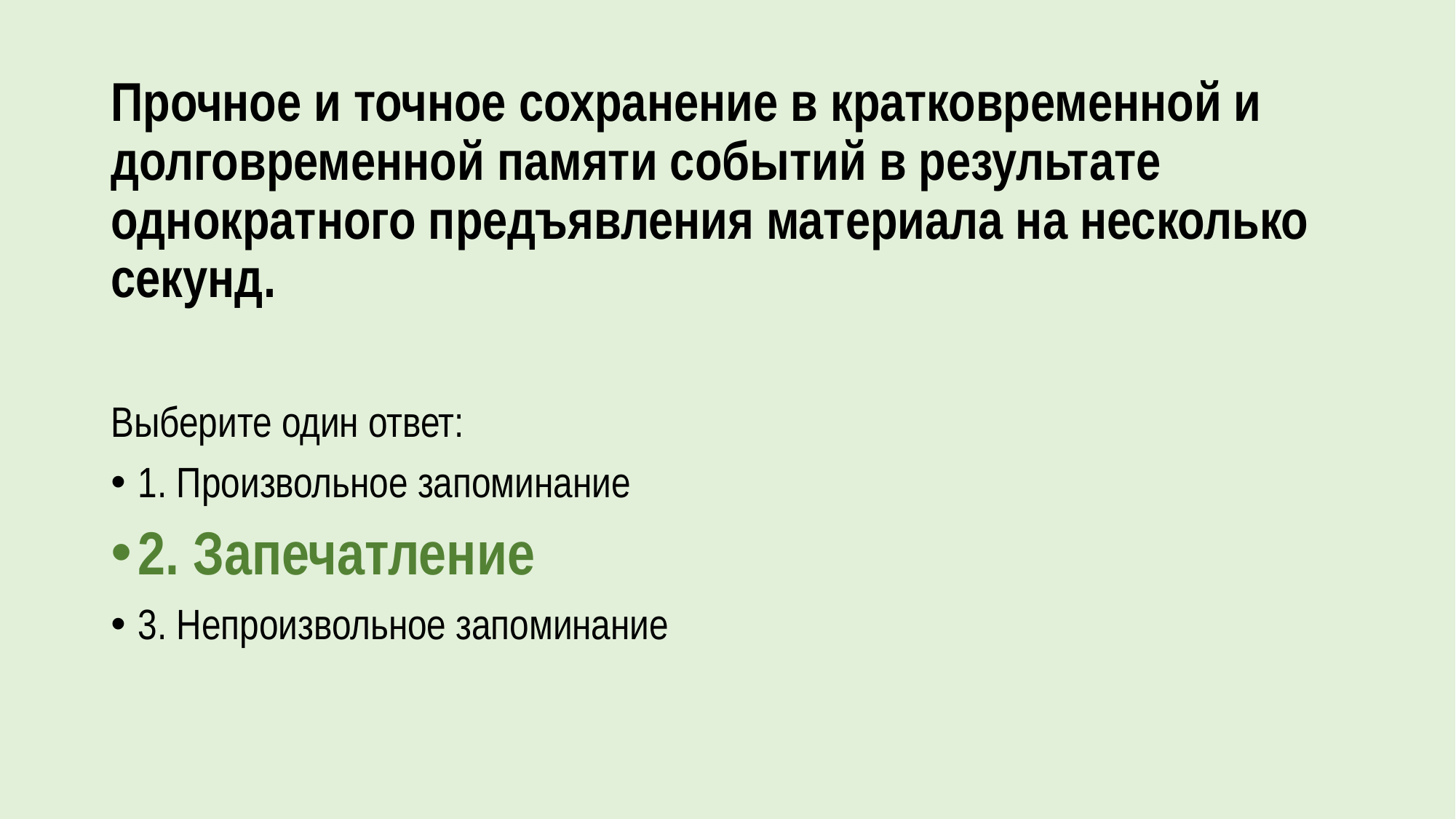

# Прочное и точное сохранение в кратковременной и долговременной памяти событий в результате однократного предъявления материала на несколько секунд.
Выберите один ответ:
1. Произвольное запоминание
2. Запечатление
3. Непроизвольное запоминание